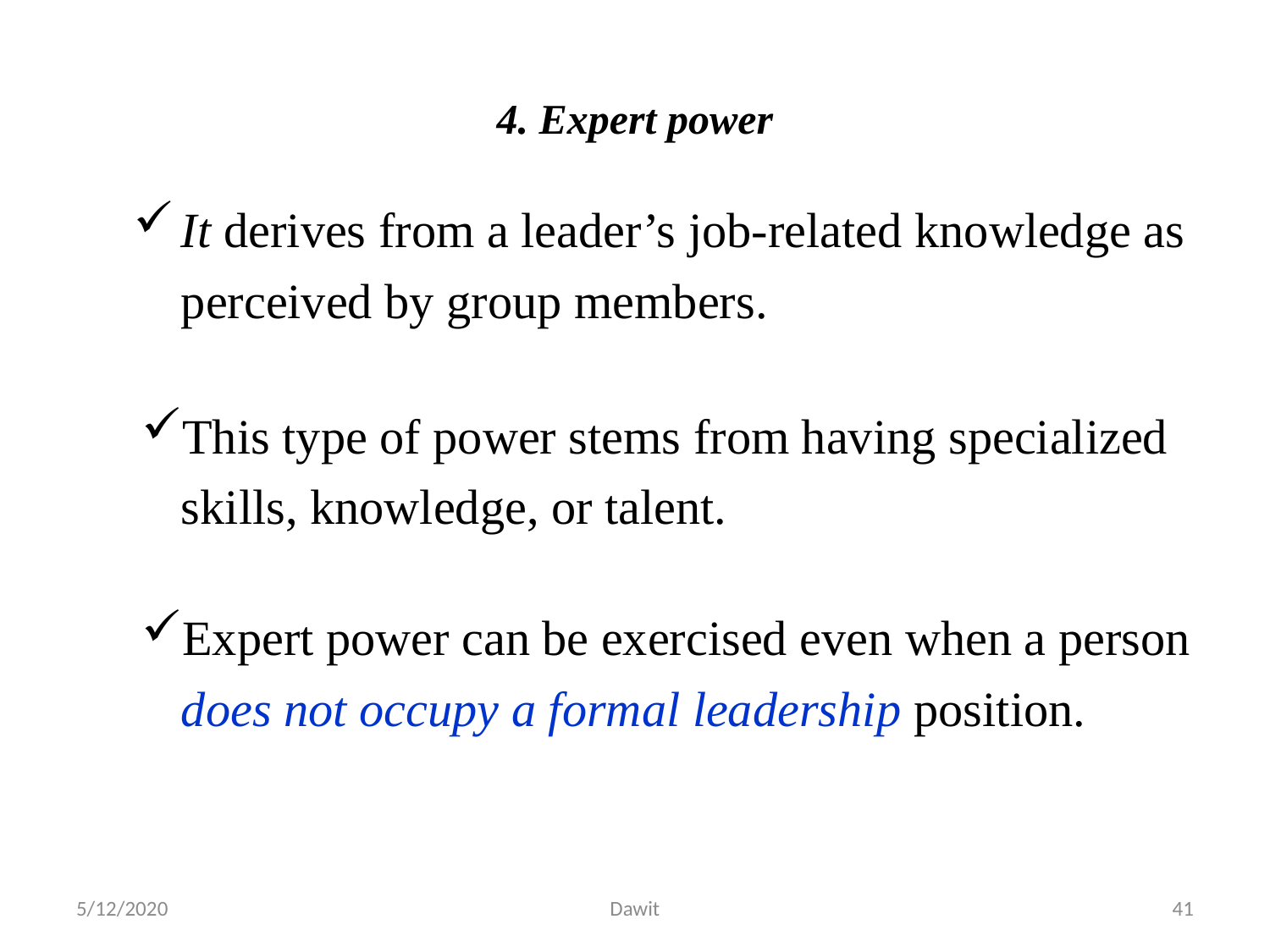

# 4. Expert power
It derives from a leader’s job-related knowledge as perceived by group members.

This type of power stems from having specialized skills, knowledge, or talent.

Expert power can be exercised even when a person does not occupy a formal leadership position.

5/12/2020
Dawit
41